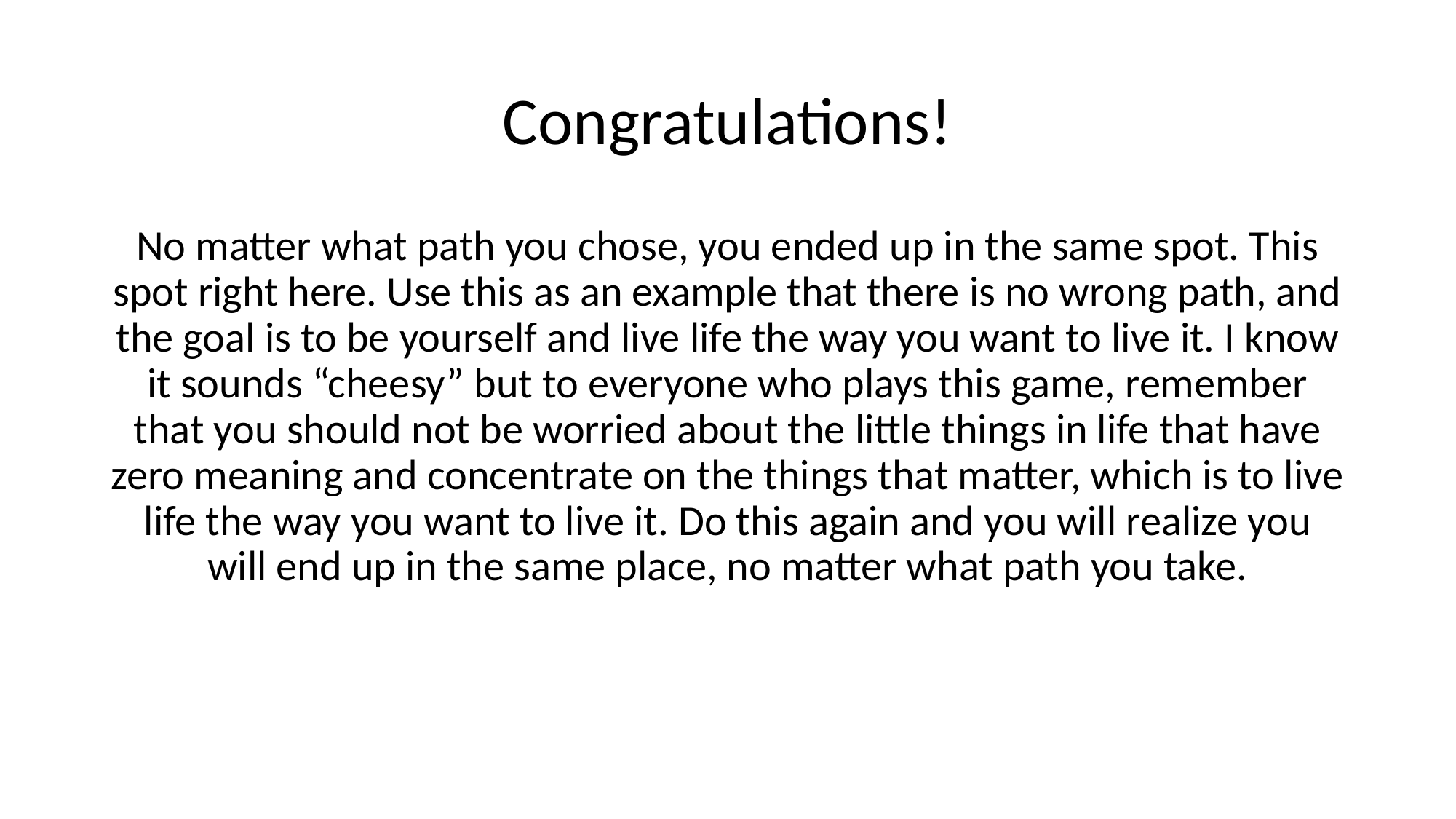

# Congratulations!
No matter what path you chose, you ended up in the same spot. This spot right here. Use this as an example that there is no wrong path, and the goal is to be yourself and live life the way you want to live it. I know it sounds “cheesy” but to everyone who plays this game, remember that you should not be worried about the little things in life that have zero meaning and concentrate on the things that matter, which is to live life the way you want to live it. Do this again and you will realize you will end up in the same place, no matter what path you take.